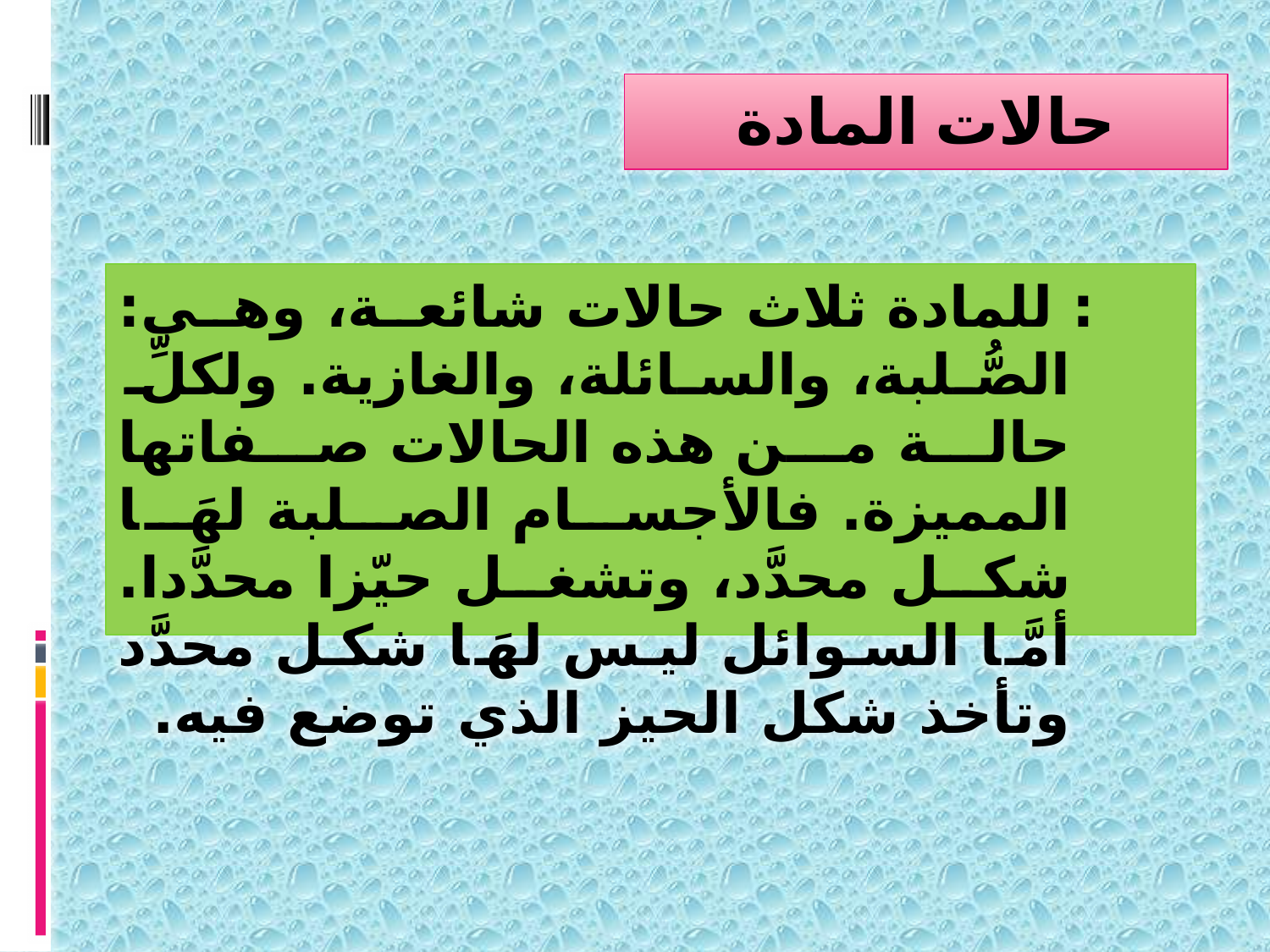

حالات المادة
    : للمادة ثلاث حالات شائعة، وهي: الصُّلبة، والسائلة، والغازية. ولكلِّ حالة من هذه الحالات صفاتها المميزة. فالأجسام الصلبة لهَا شكل محدَّد، وتشغل حيّزا محدَّدا. أمَّا السوائل ليس لهَا شكل محدَّد وتأخذ شكل الحيز الذي توضع فيه.